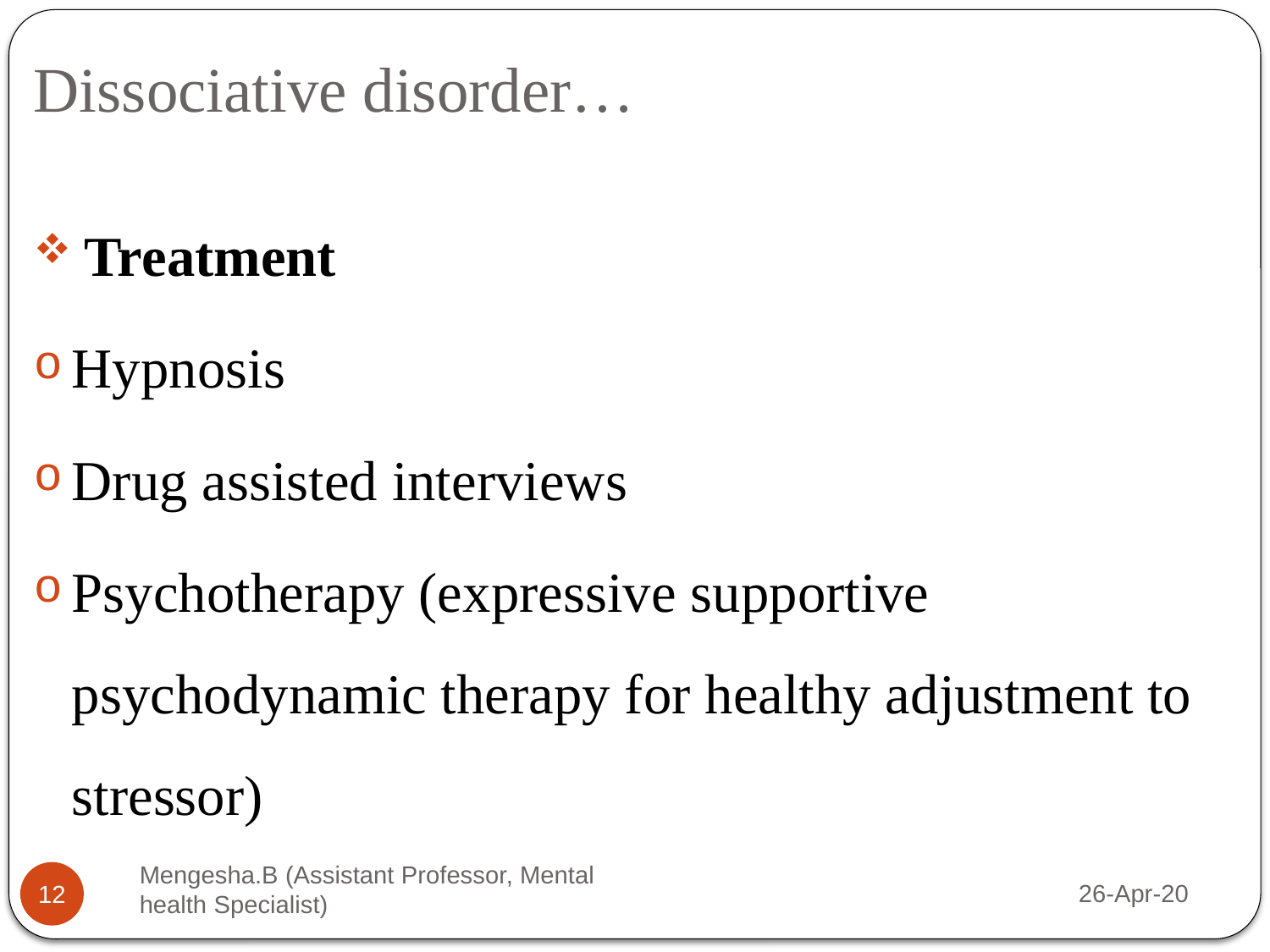

# Dissociative disorder…
 Treatment
Hypnosis
Drug assisted interviews
Psychotherapy (expressive supportive psychodynamic therapy for healthy adjustment to stressor)

Mengesha.B (Assistant Professor, Mental health Specialist)
26-Apr-20
12